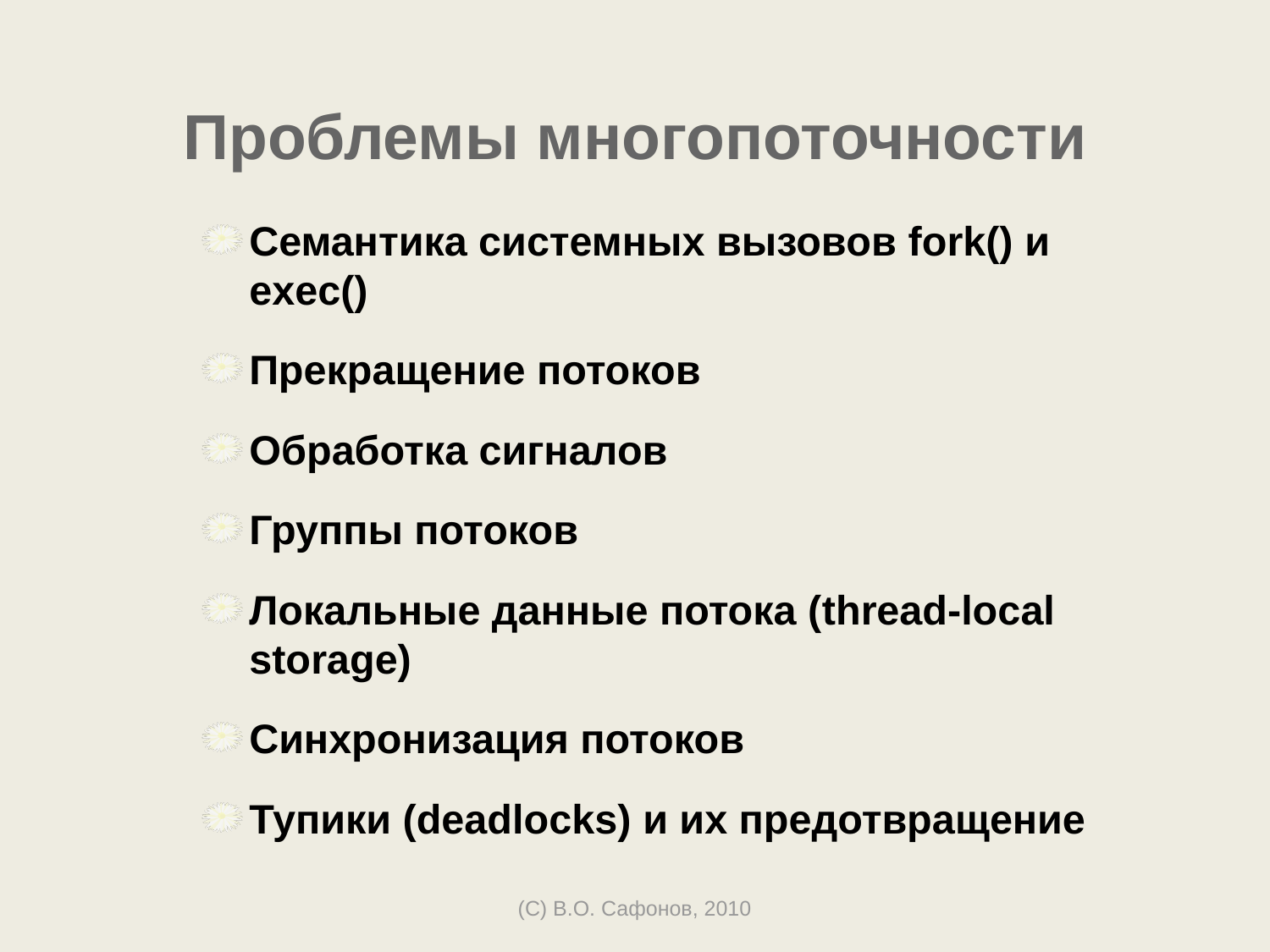

# Проблемы многопоточности
Семантика системных вызовов fork() и exec()
Прекращение потоков
Обработка сигналов
Группы потоков
Локальные данные потока (thread-local storage)
Синхронизация потоков
Тупики (deadlocks) и их предотвращение

(C) В.О. Сафонов, 2010